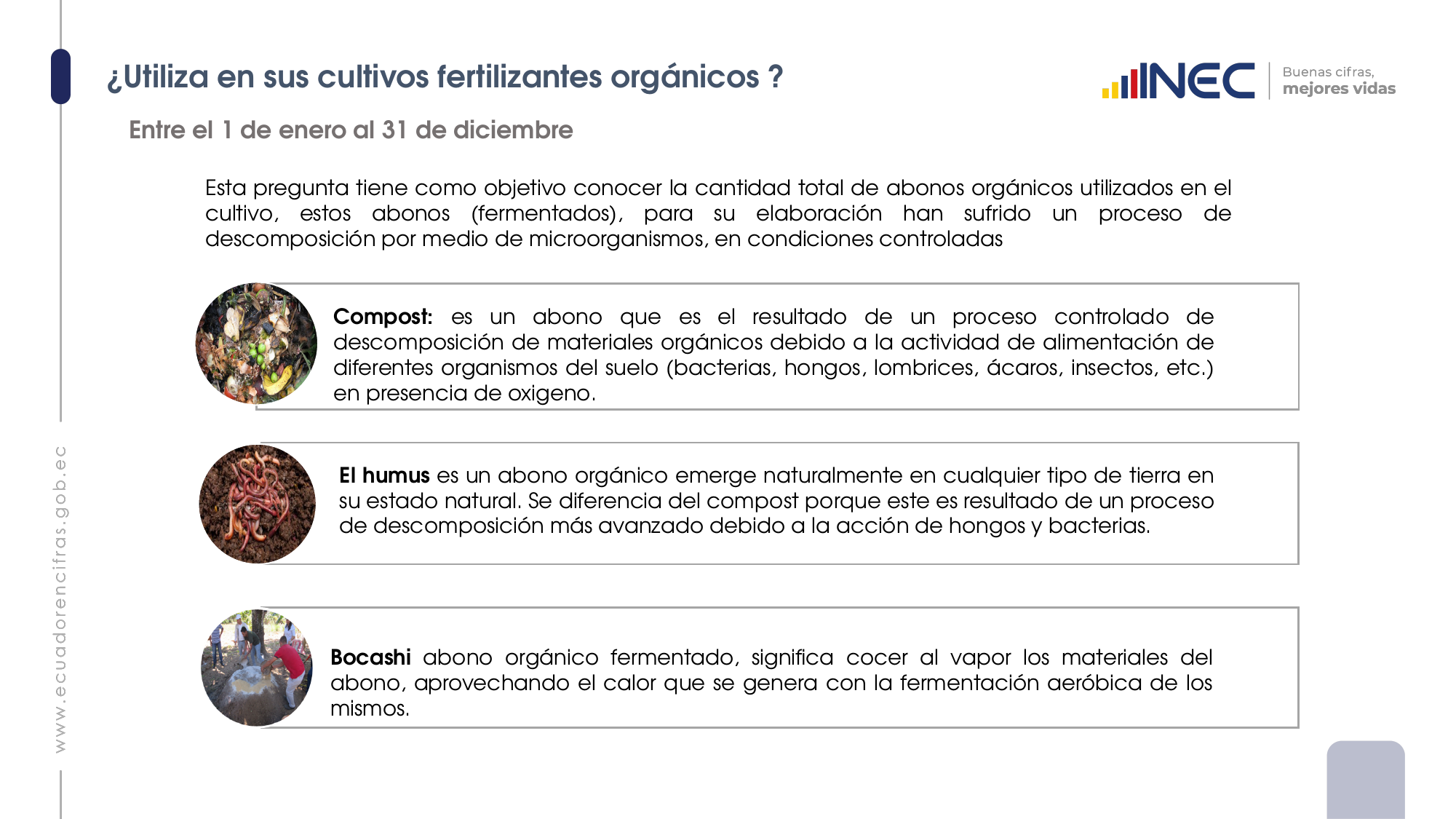

# ¿Utiliza en sus cultivos fertilizantes orgánicos ?
Entre el 1 de enero al 31 de diciembre
Esta pregunta tiene como objetivo conocer la cantidad total de abonos orgánicos utilizados en el cultivo, estos abonos (fermentados), para su elaboración han sufrido un proceso de descomposición por medio de microorganismos, en condiciones controladas

Compost: es un abono que es el resultado de un proceso controlado de descomposición de materiales orgánicos debido a la actividad de alimentación de diferentes organismos del suelo (bacterias, hongos, lombrices, ácaros, insectos, etc.) en presencia de oxigeno.

El humus es un abono orgánico emerge naturalmente en cualquier tipo de tierra en su estado natural. Se diferencia del compost porque este es resultado de un proceso de descomposición más avanzado debido a la acción de hongos y bacterias.

Bocashi abono orgánico fermentado, significa cocer al vapor los materiales del abono, aprovechando el calor que se genera con la fermentación aeróbica de los mismos.